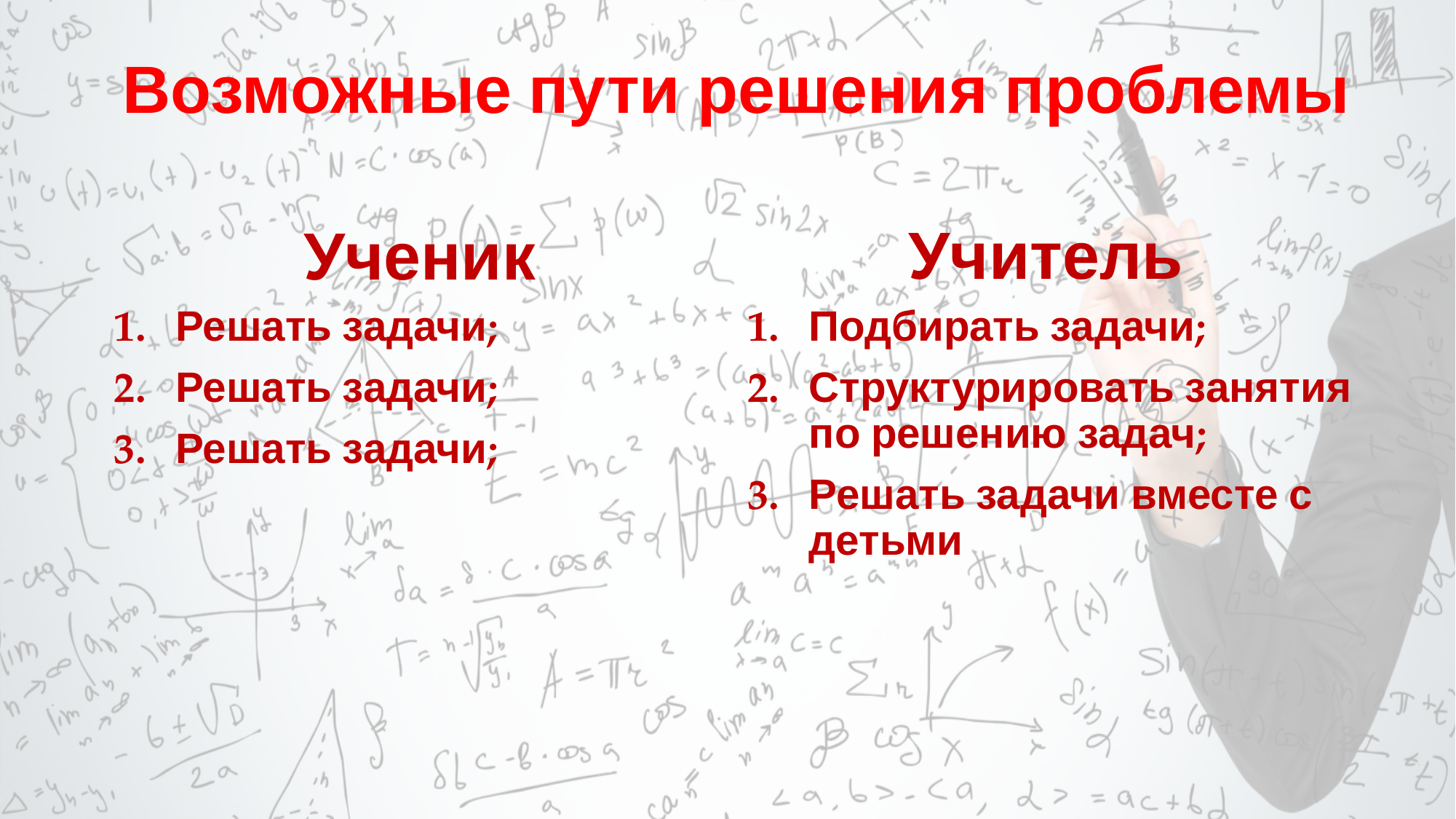

# Возможные пути решения проблемы
Учитель
Ученик
Решать задачи;
Решать задачи;
Решать задачи;
Подбирать задачи;
Структурировать занятия по решению задач;
Решать задачи вместе с детьми